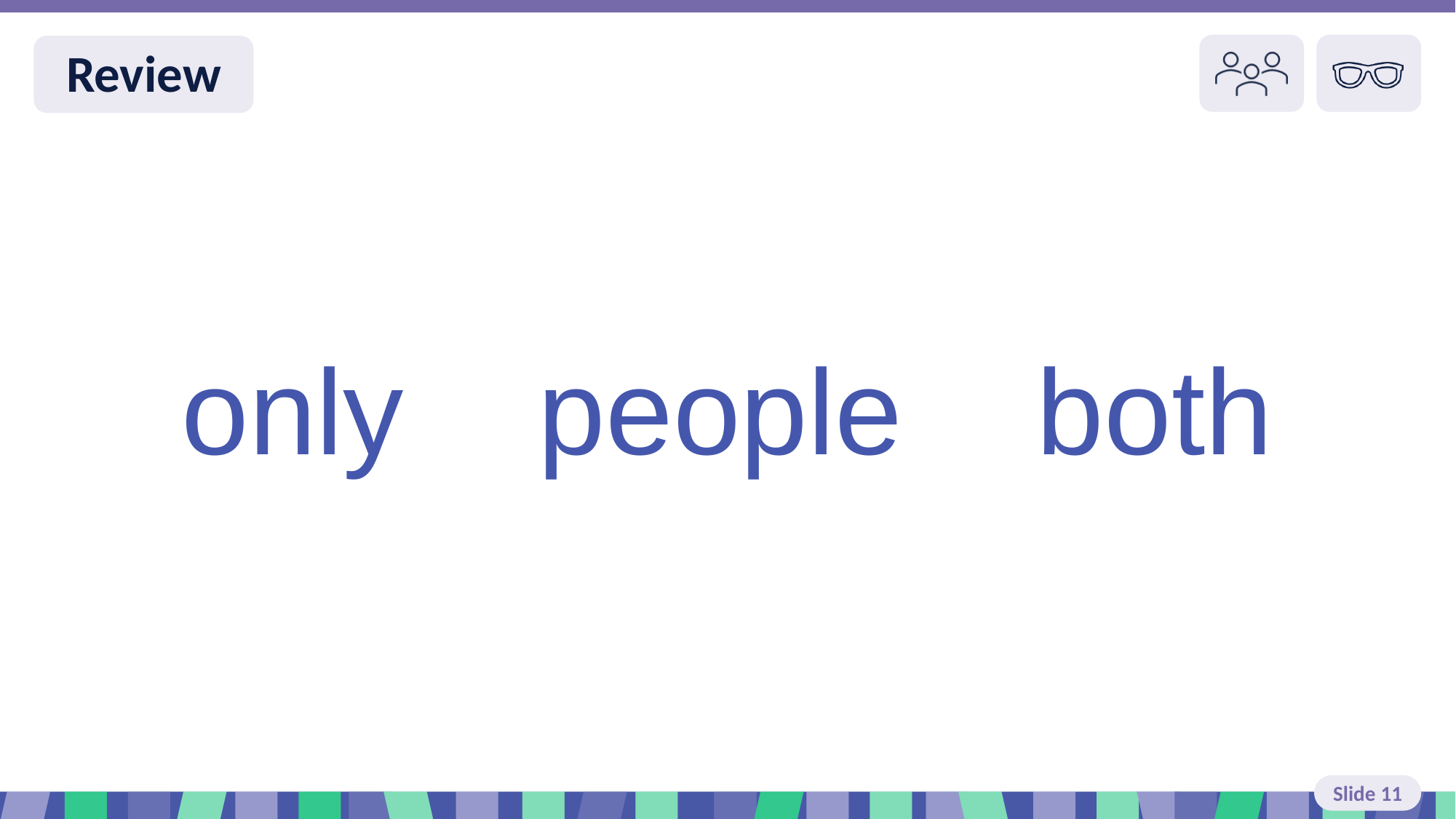

Slide 11 Review You do
only    people    both